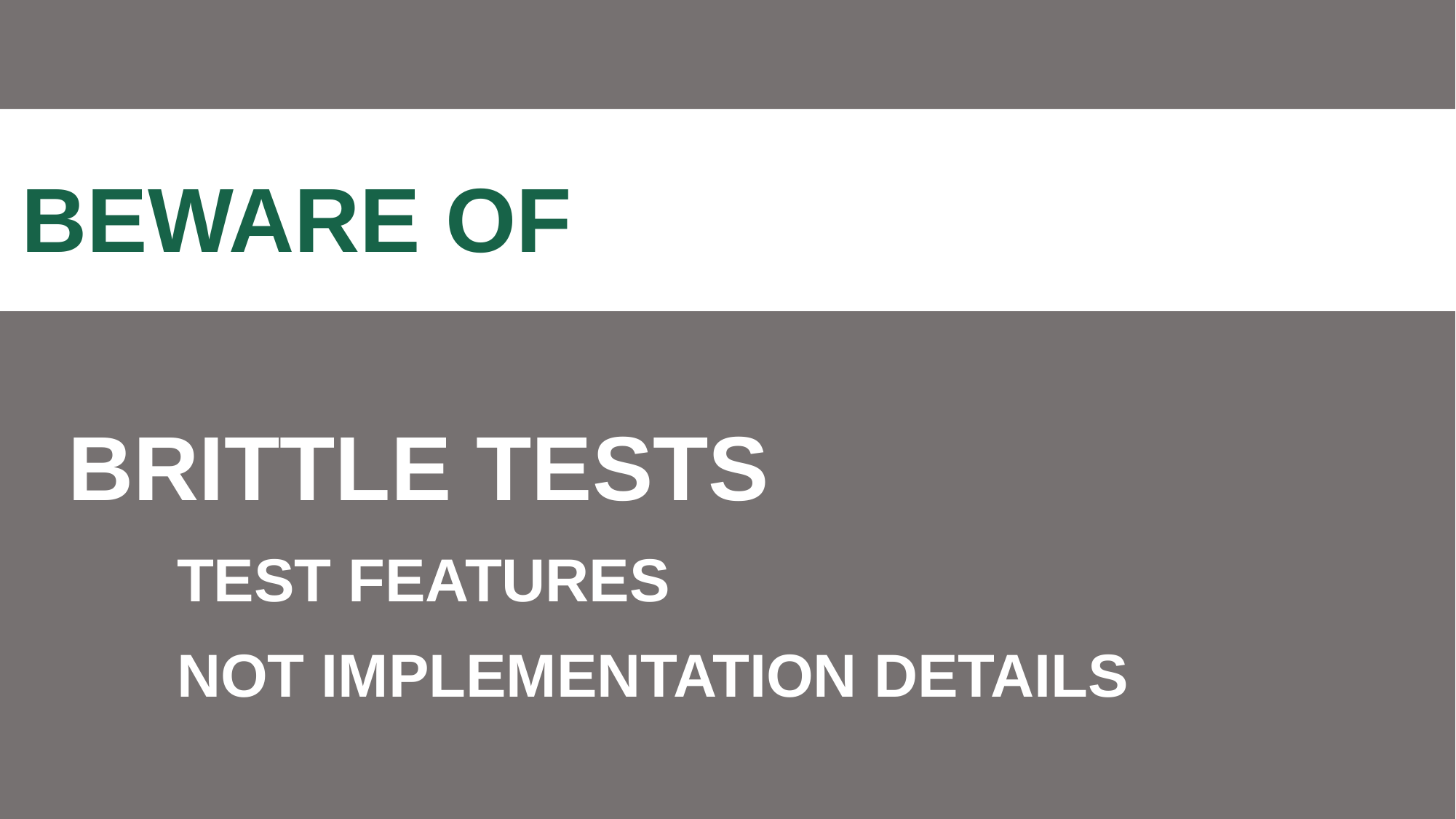

# BEWARE OF
BRITTLE TESTS
	TEST FEATURES
	NOT IMPLEMENTATION DETAILS